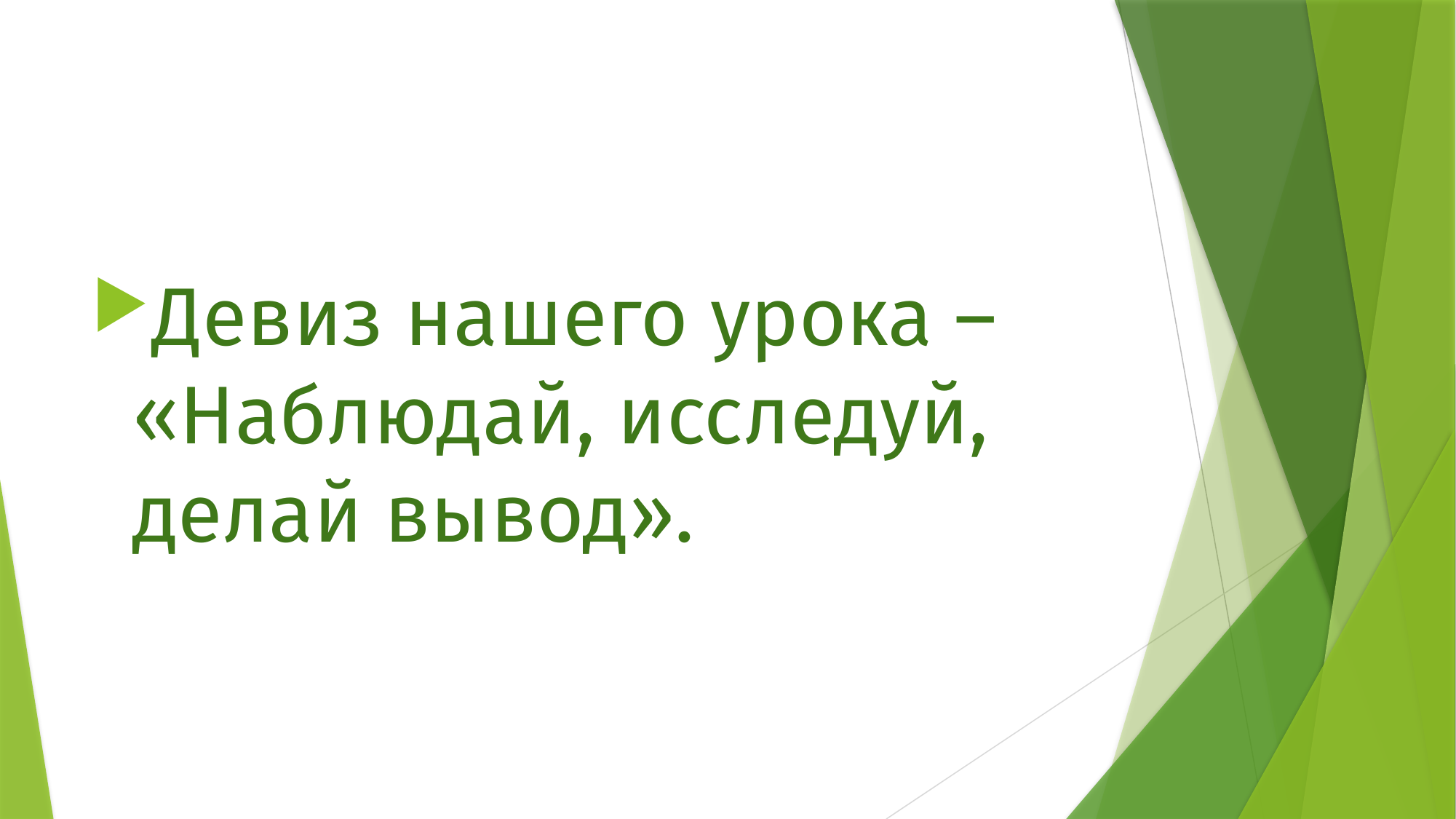

#
Девиз нашего урока – «Наблюдай, исследуй, делай вывод».